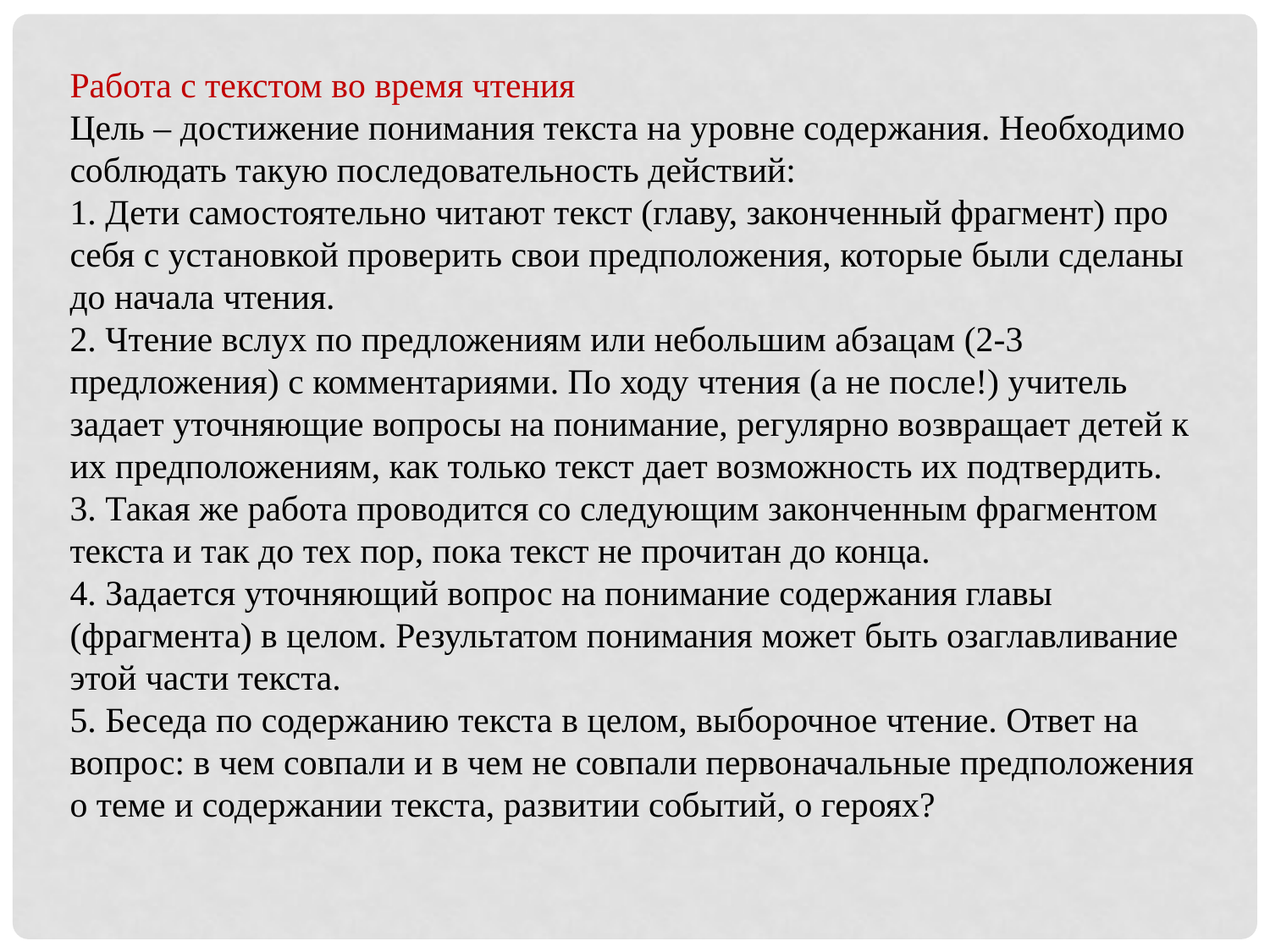

Работа с текстом во время чтения 
Цель – достижение понимания текста на уровне содержания. Необходимо соблюдать такую последовательность действий:
1. Дети самостоятельно читают текст (главу, законченный фрагмент) про себя с установкой проверить свои предположения, которые были сделаны до начала чтения. 
2. Чтение вслух по предложениям или небольшим абзацам (2-3 предложения) с комментариями. По ходу чтения (а не после!) учитель задает уточняющие вопросы на понимание, регулярно возвращает детей к их предположениям, как только текст дает возможность их подтвердить. 
3. Такая же работа проводится со следующим законченным фрагментом текста и так до тех пор, пока текст не прочитан до конца. 
4. Задается уточняющий вопрос на понимание содержания главы (фрагмента) в целом. Результатом понимания может быть озаглавливание этой части текста. 
5. Беседа по содержанию текста в целом, выборочное чтение. Ответ на вопрос: в чем совпали и в чем не совпали первоначальные предположения о теме и содержании текста, развитии событий, о героях?